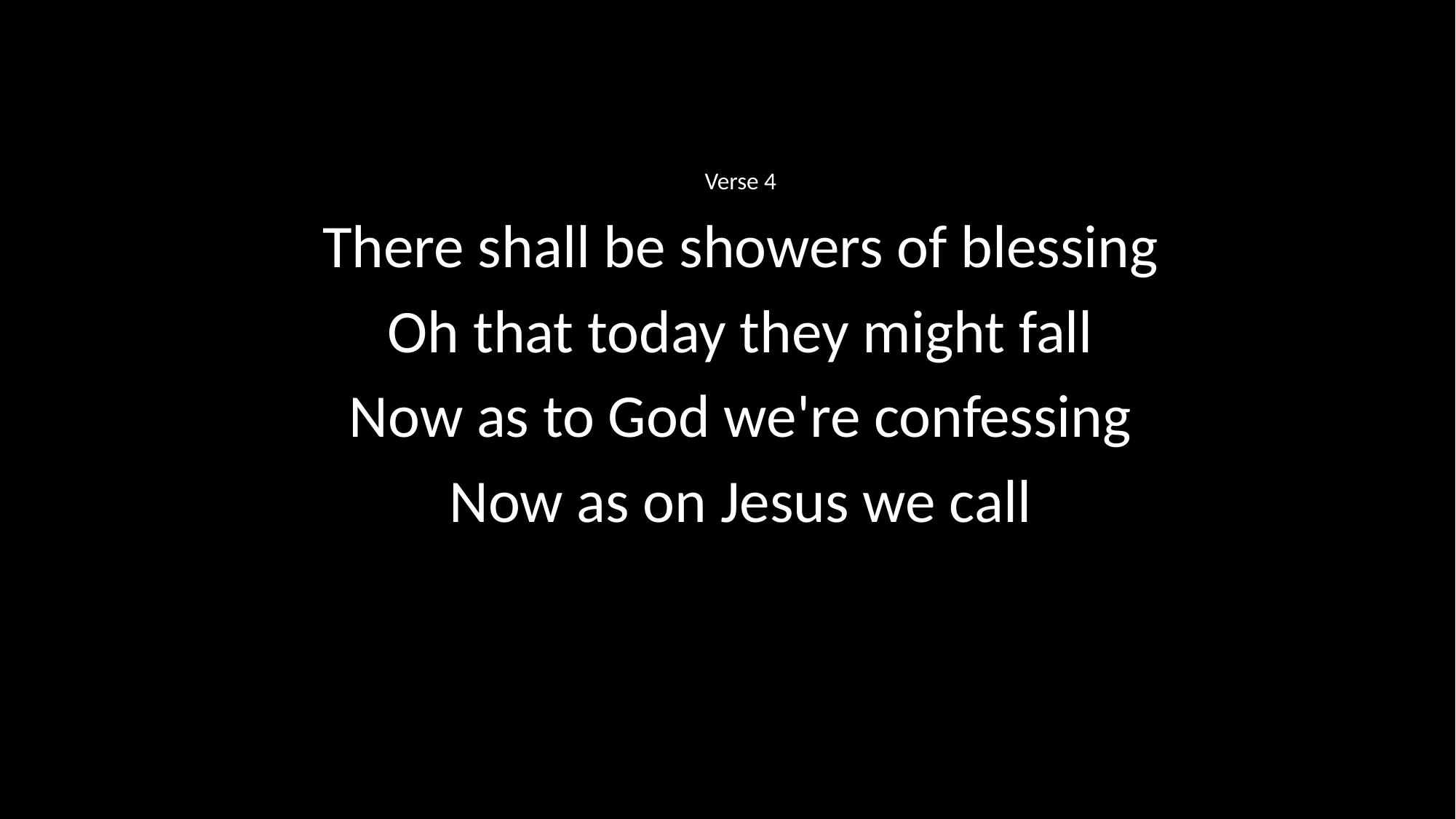

Verse 4
There shall be showers of blessing
Oh that today they might fall
Now as to God we're confessing
Now as on Jesus we call